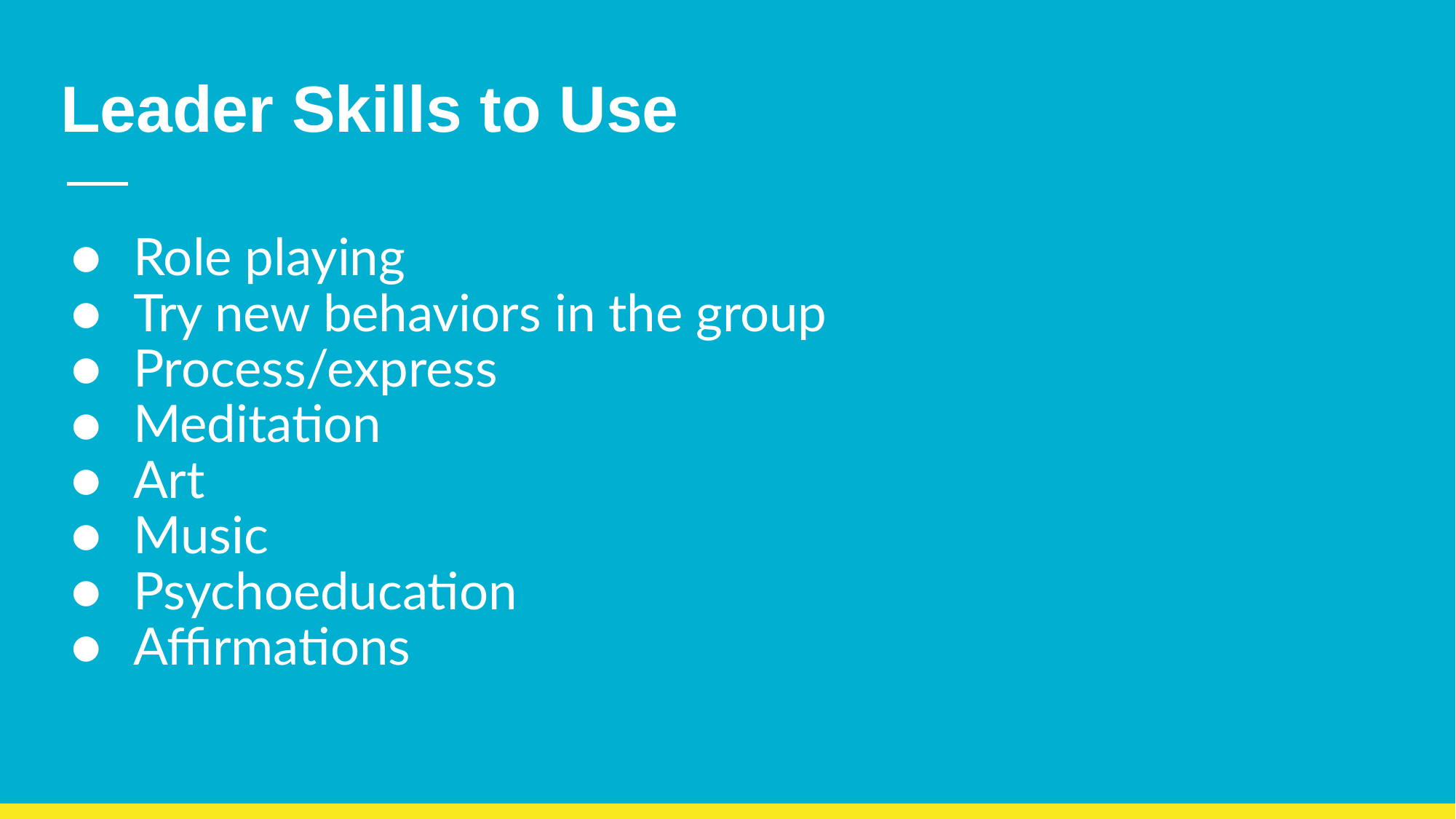

# Leader Skills to Use
Role playing
Try new behaviors in the group
Process/express
Meditation
Art
Music
Psychoeducation
Affirmations